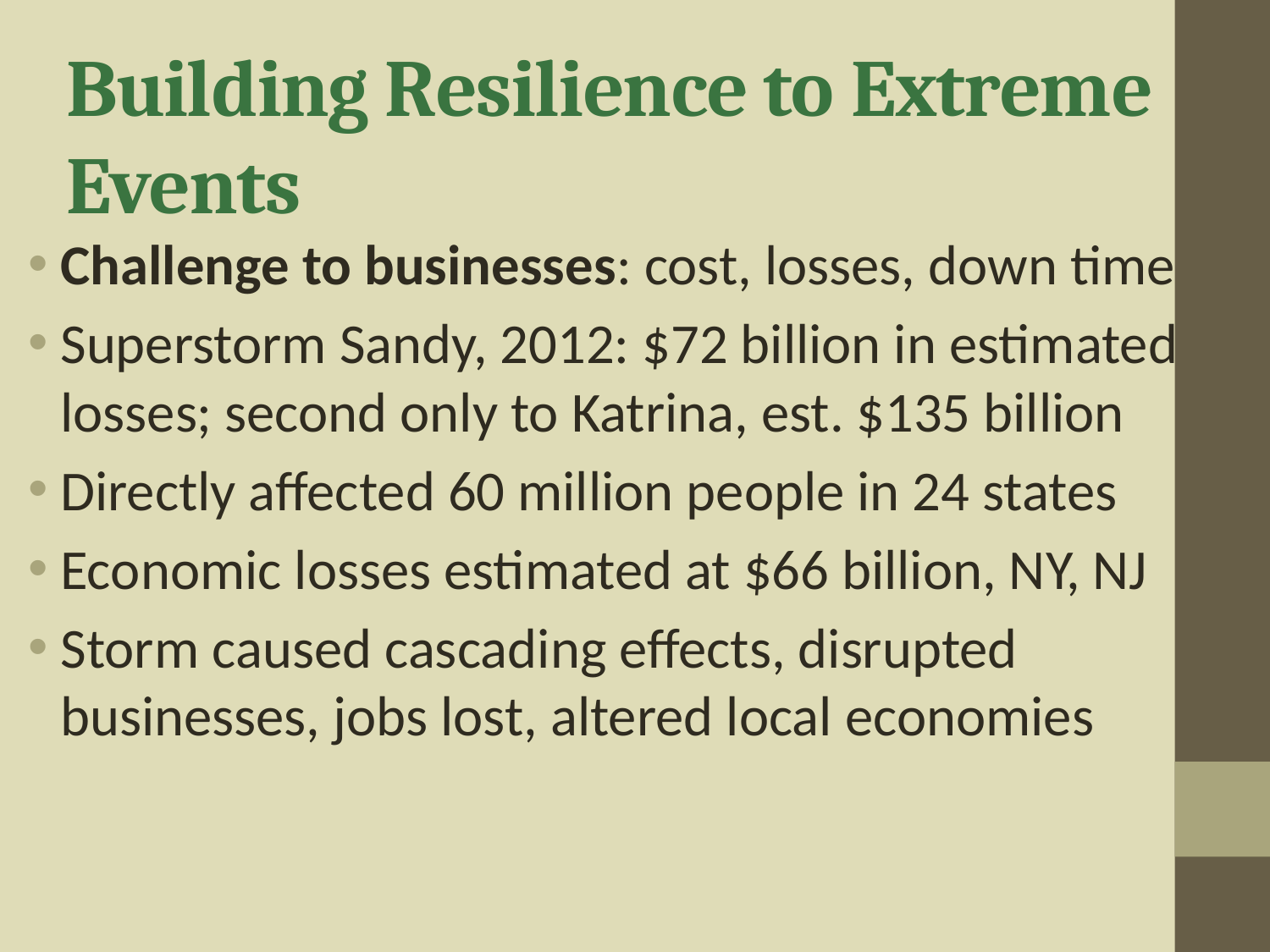

# Building Resilience to Extreme Events
Challenge to businesses: cost, losses, down time
Superstorm Sandy, 2012: $72 billion in estimated losses; second only to Katrina, est. $135 billion
Directly affected 60 million people in 24 states
Economic losses estimated at $66 billion, NY, NJ
Storm caused cascading effects, disrupted businesses, jobs lost, altered local economies